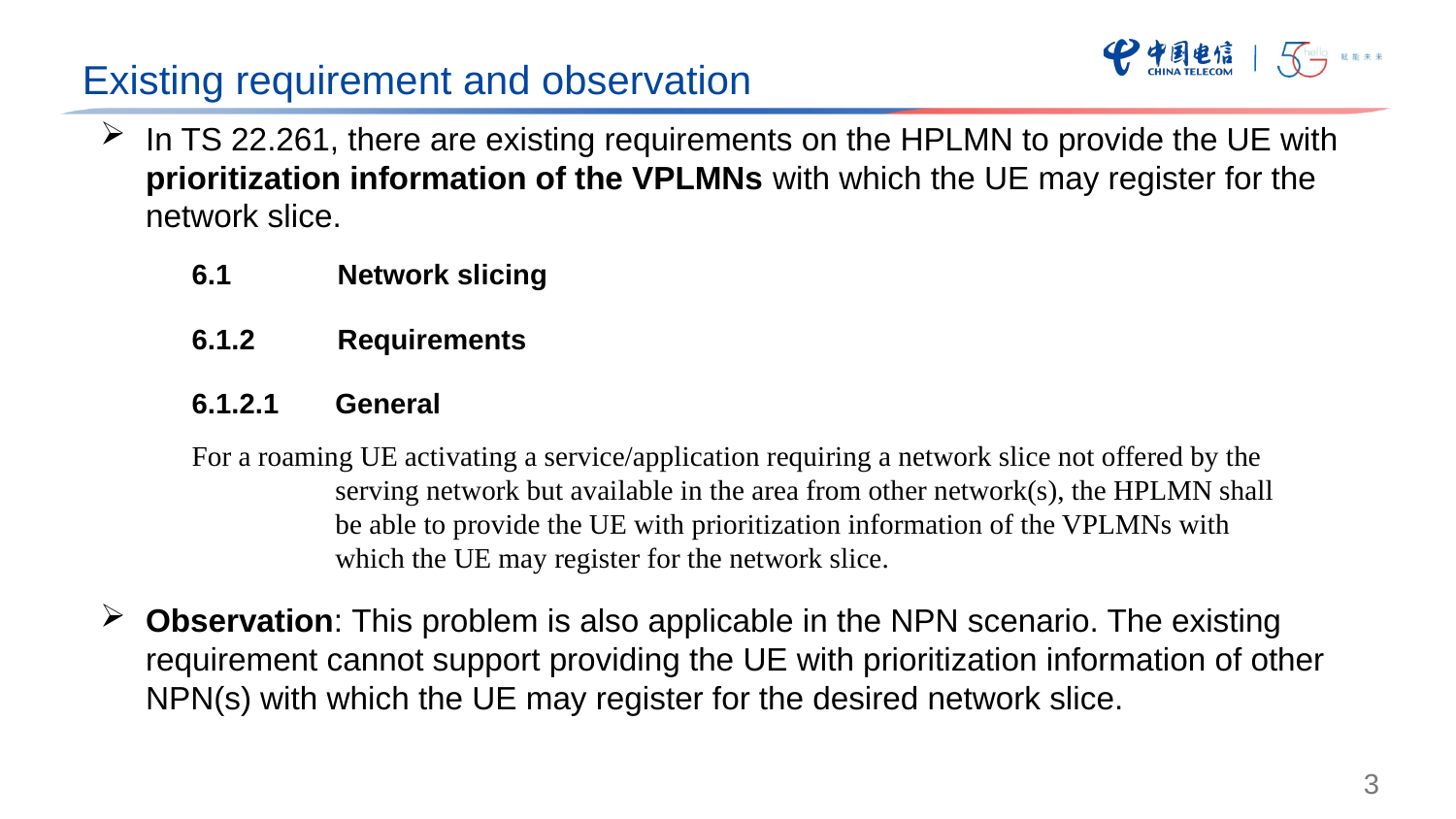

Existing requirement and observation
In TS 22.261, there are existing requirements on the HPLMN to provide the UE with prioritization information of the VPLMNs with which the UE may register for the network slice.
6.1	Network slicing
6.1.2	Requirements
6.1.2.1	General
For a roaming UE activating a service/application requiring a network slice not offered by the serving network but available in the area from other network(s), the HPLMN shall be able to provide the UE with prioritization information of the VPLMNs with which the UE may register for the network slice.
Observation: This problem is also applicable in the NPN scenario. The existing requirement cannot support providing the UE with prioritization information of other NPN(s) with which the UE may register for the desired network slice.
3